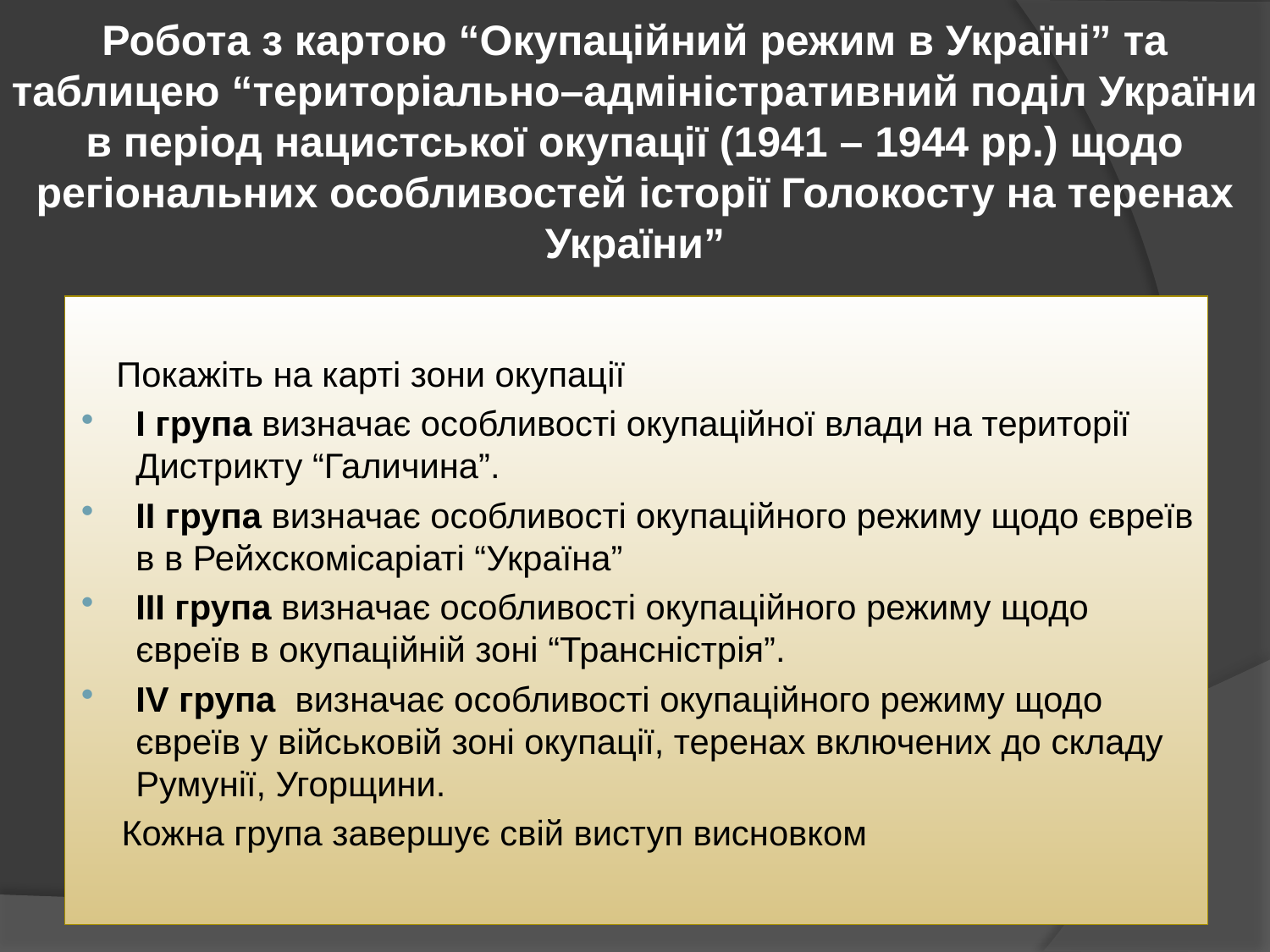

# Робота з картою “Окупаційний режим в Україні” та таблицею “територіально–адміністративний поділ України в період нацистської окупації (1941 – 1944 рр.) щодо регіональних особливостей історії Голокосту на теренах України”

    Покажіть на карті зони окупації
І група визначає особливості окупаційної влади на території Дистрикту “Галичина”.
ІІ група визначає особливості окупаційного режиму щодо євреїв в в Рейхскомісаріаті “Україна”
ІІІ група визначає особливості окупаційного режиму щодо євреїв в окупаційній зоні “Трансністрія”.
ІV група  визначає особливості окупаційного режиму щодо євреїв у військовій зоні окупації, теренах включених до складу Румунії, Угорщини.
    Кожна група завершує свій виступ висновком